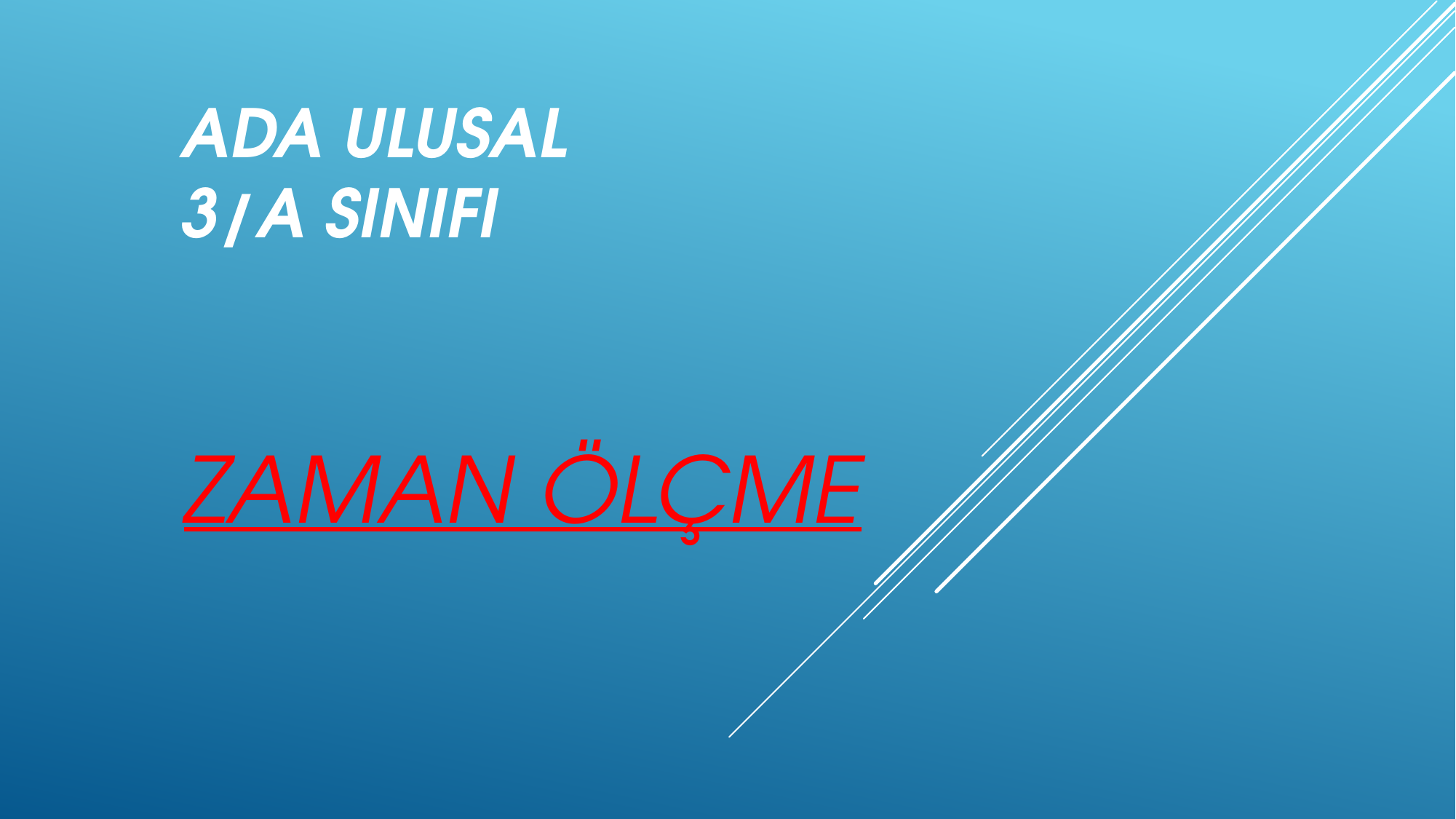

# ADA ULUSAL 3/A SINIFI
ZAMAN ÖLÇME